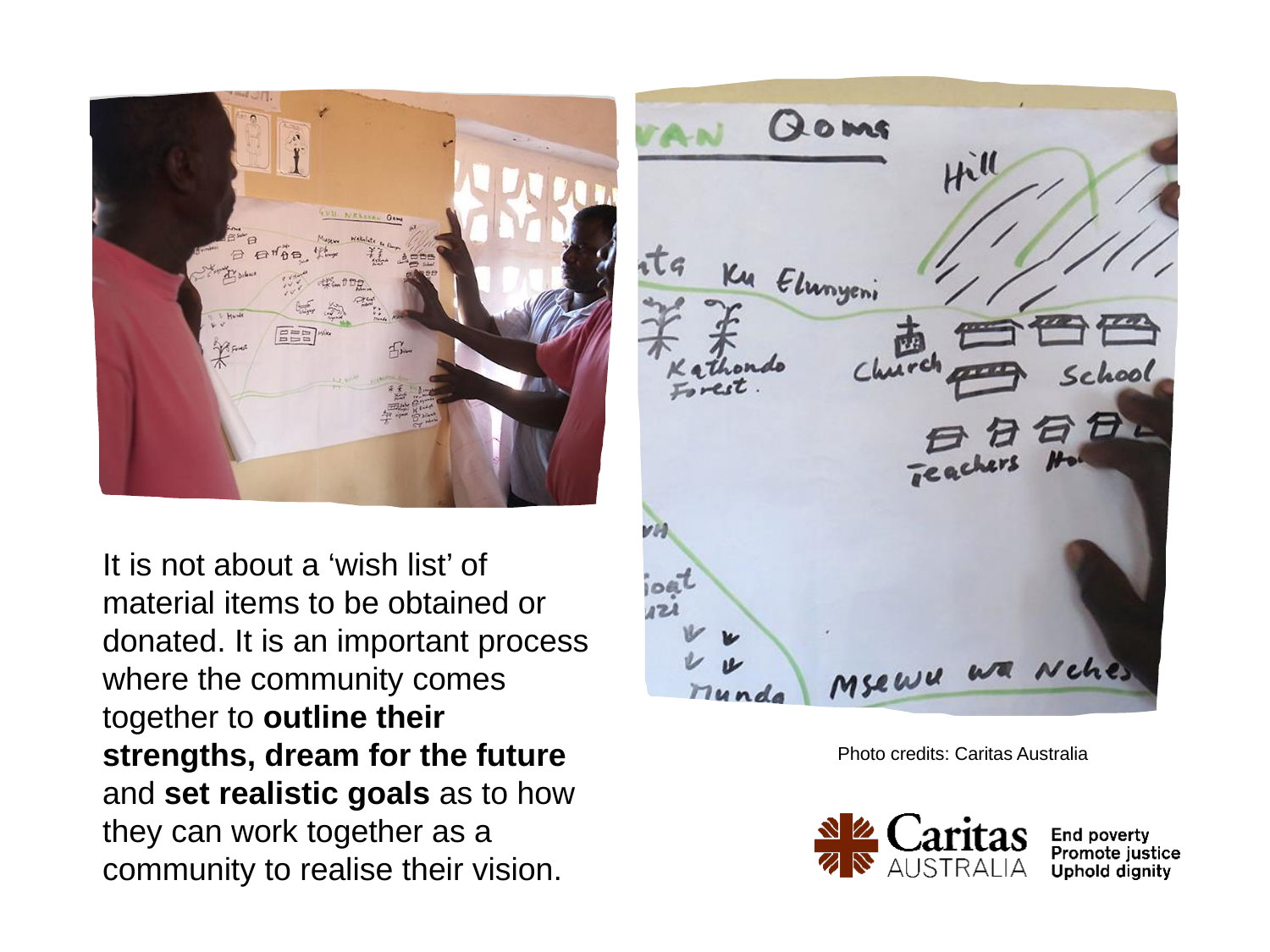

It is not about a ‘wish list’ of material items to be obtained or donated. It is an important process where the community comes together to outline their strengths, dream for the future and set realistic goals as to how they can work together as a community to realise their vision.
Photo credits: Caritas Australia